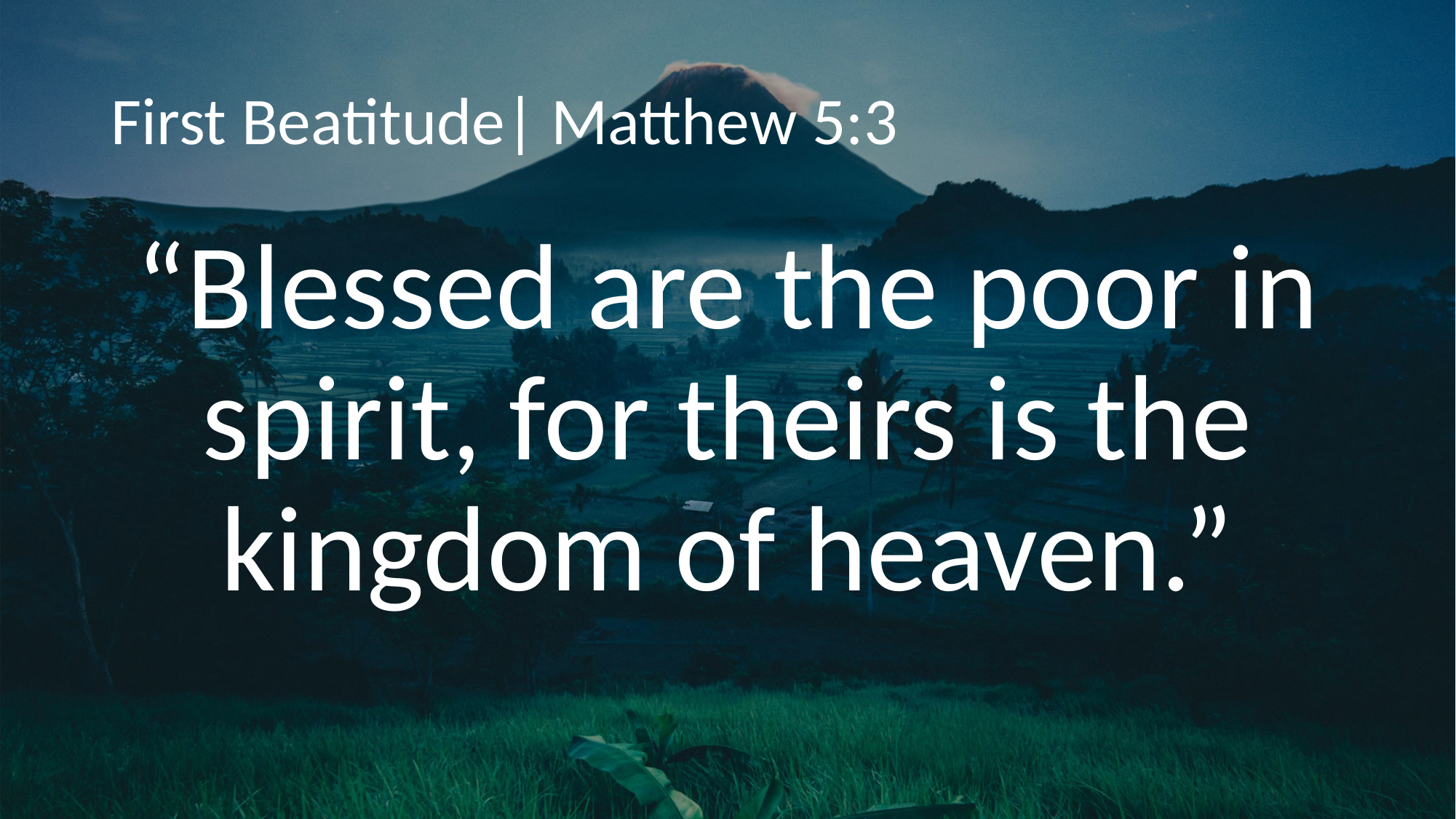

# First Beatitude| Matthew 5:3
“Blessed are the poor in spirit, for theirs is the kingdom of heaven.”